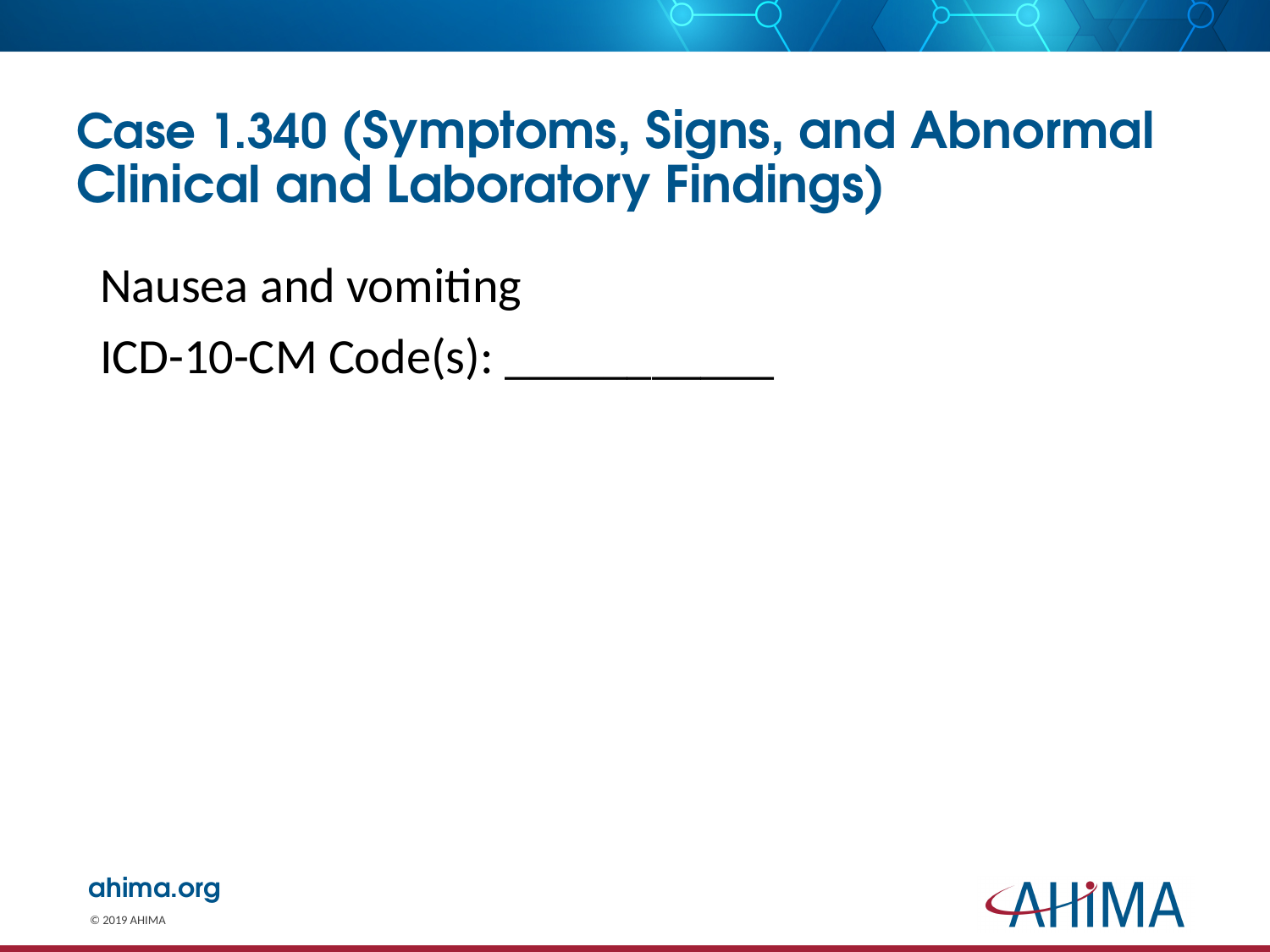

# Case 1.340 (Symptoms, Signs, and Abnormal Clinical and Laboratory Findings)
Nausea and vomiting
ICD-10-CM Code(s): ___________